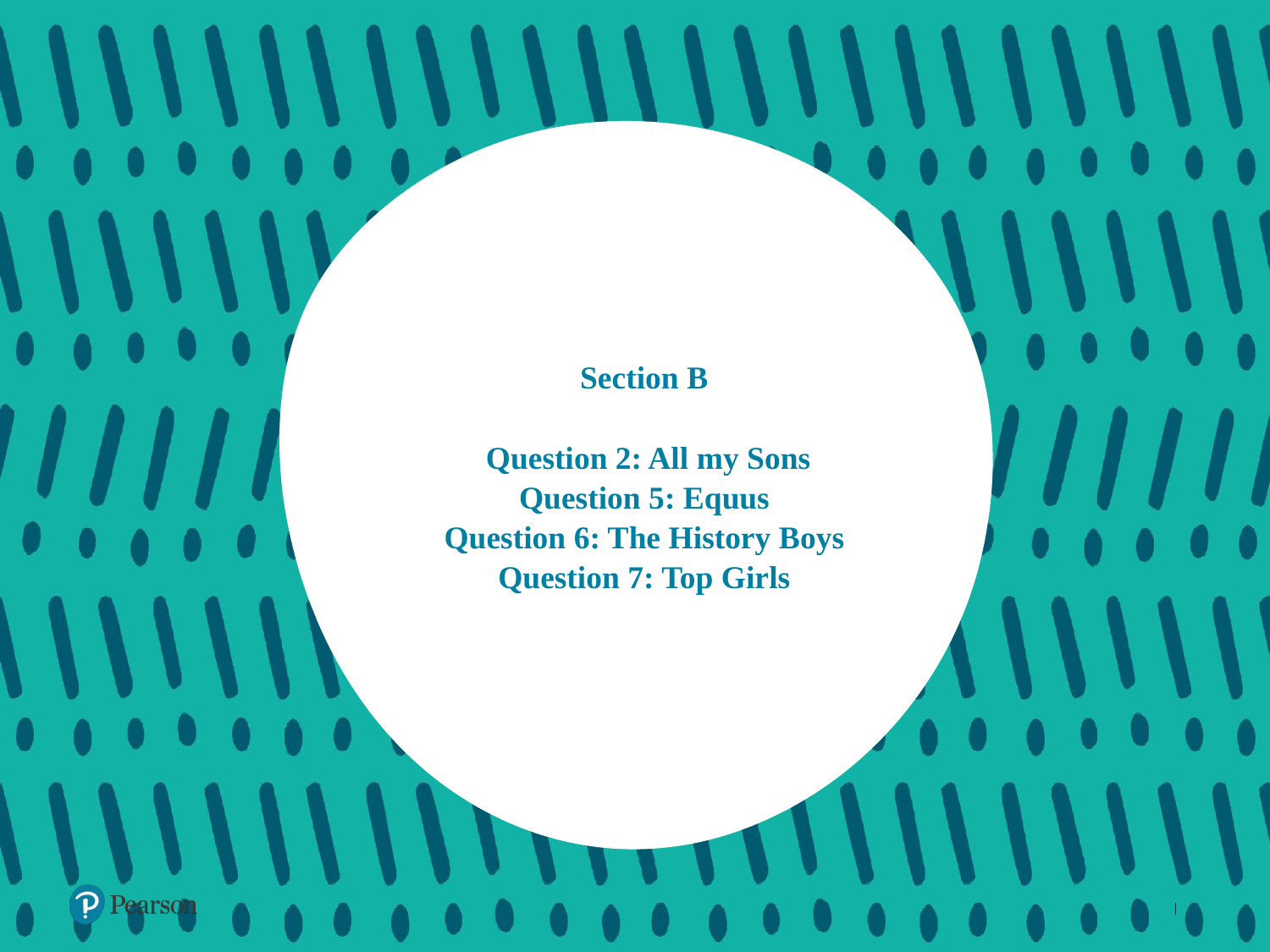

# Section B Question 2: All my Sons Question 5: Equus Question 6: The History Boys Question 7: Top Girls